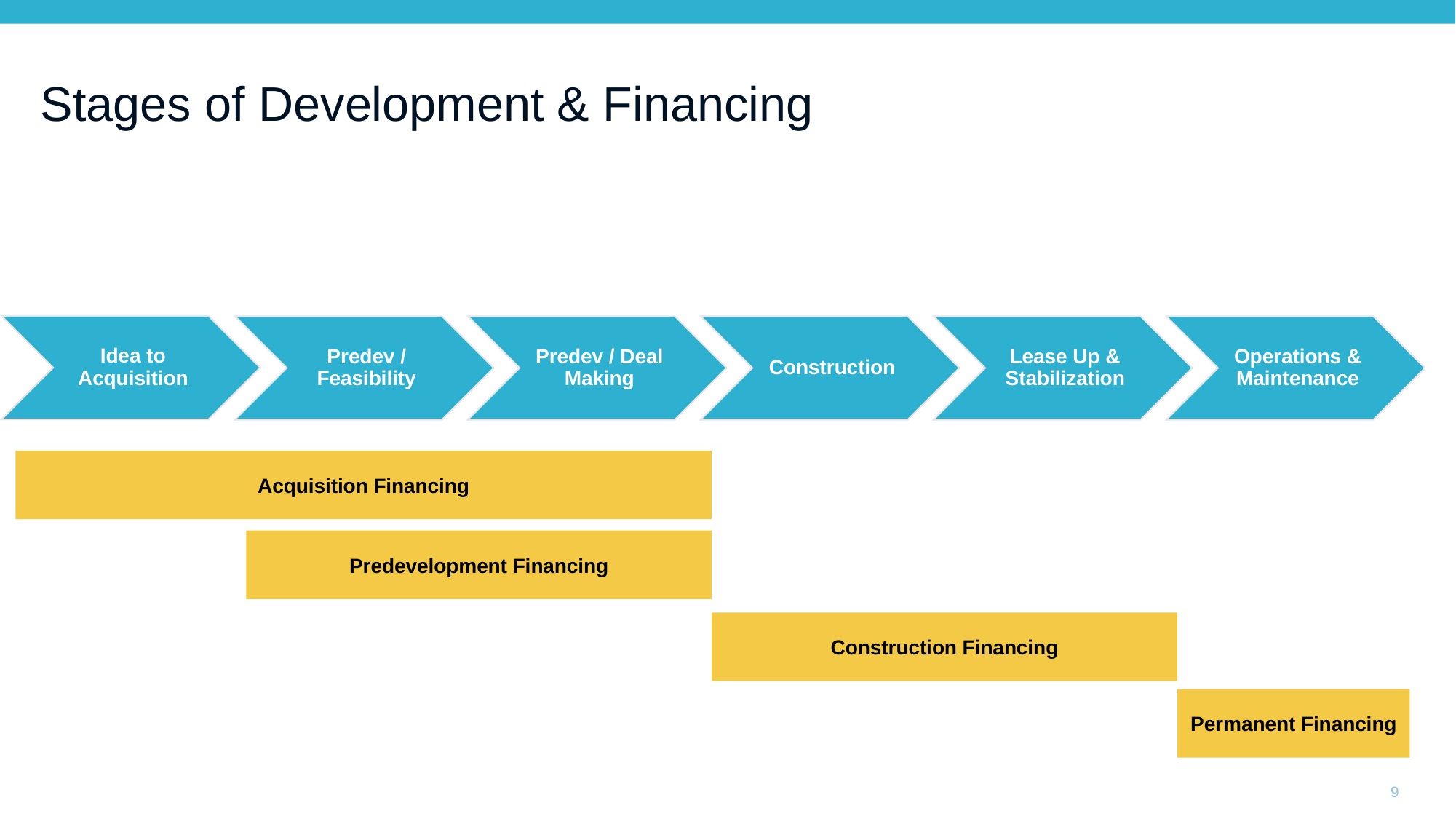

# Stages of Development & Financing
Idea to Acquisition
Predev / Feasibility
Predev / Deal Making
Construction
Lease Up & Stabilization
Operations & Maintenance
Acquisition Financing
Predevelopment Financing
Construction Financing
Permanent Financing
9